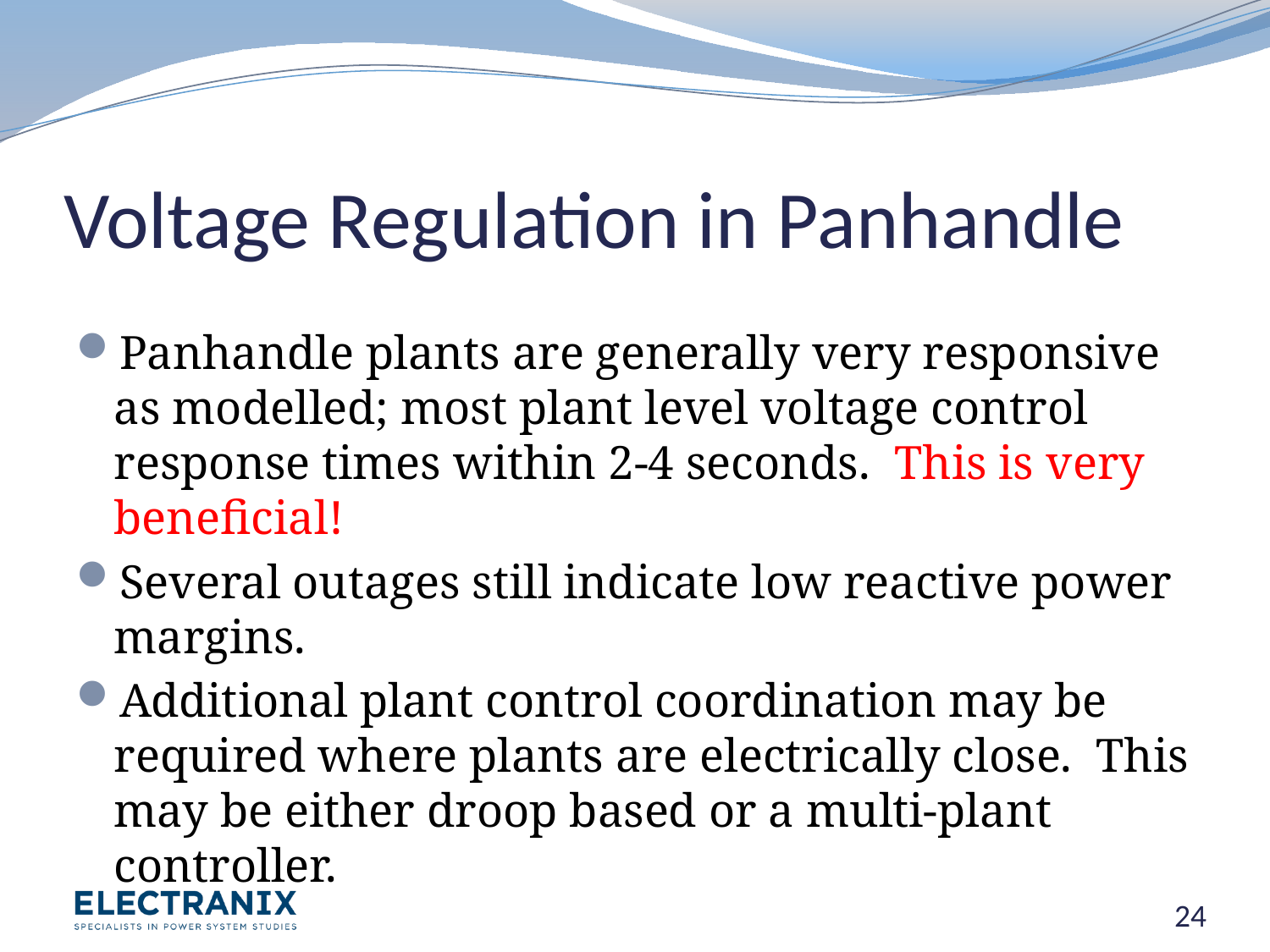

# Voltage Regulation in Panhandle
Panhandle plants are generally very responsive as modelled; most plant level voltage control response times within 2-4 seconds.  This is very beneficial!
Several outages still indicate low reactive power margins.
Additional plant control coordination may be required where plants are electrically close.  This may be either droop based or a multi-plant controller.
24